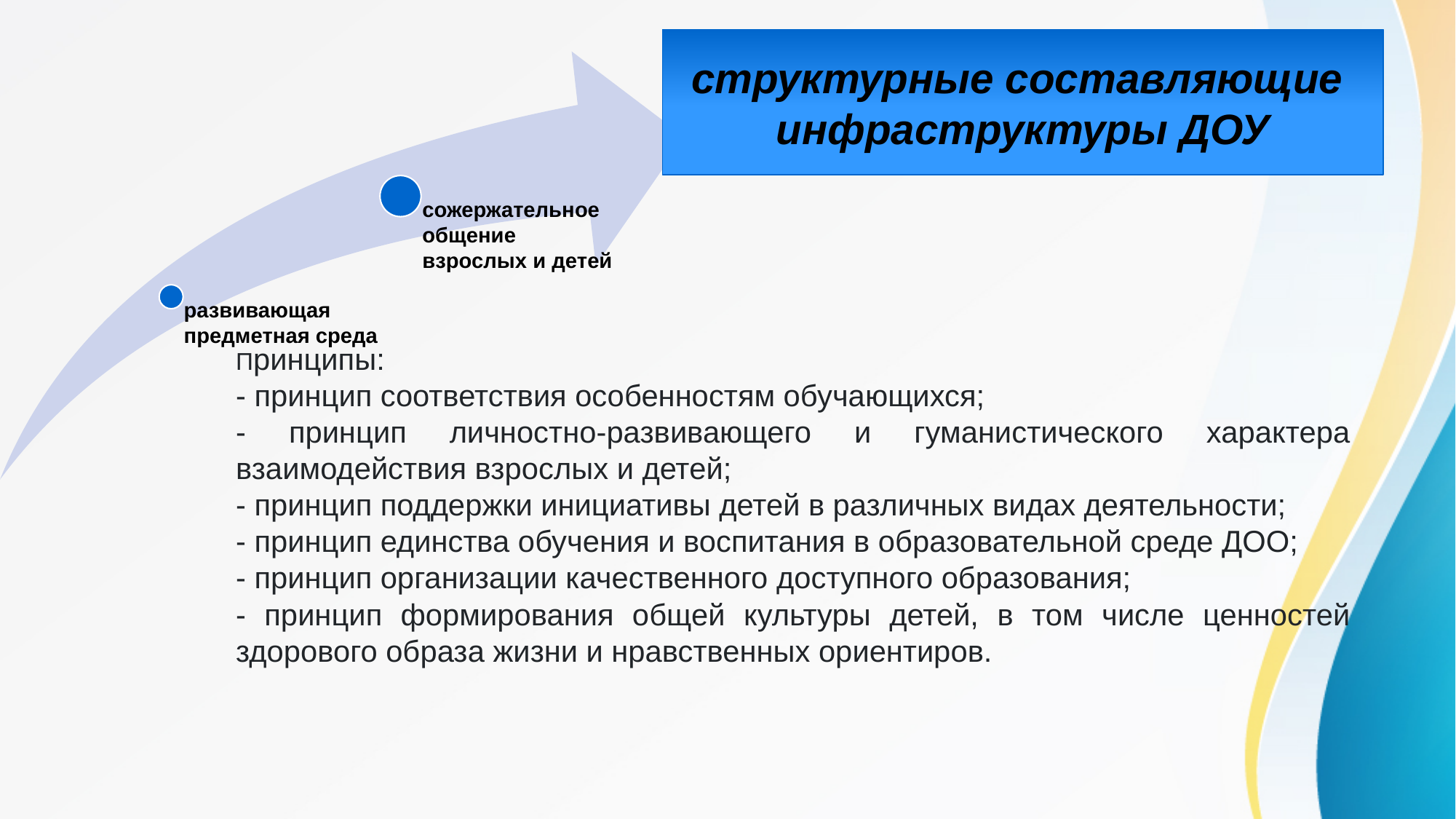

развивающая предметная среда
сожержательное общение взрослых и детей
структурные составляющие
инфраструктуры ДОУ
Принципы:
- принцип соответствия особенностям обучающихся;
- принцип личностно-развивающего и гуманистического характера взаимодействия взрослых и детей;
- принцип поддержки инициативы детей в различных видах деятельности;
- принцип единства обучения и воспитания в образовательной среде ДОО;
- принцип организации качественного доступного образования;
- принцип формирования общей культуры детей, в том числе ценностей здорового образа жизни и нравственных ориентиров.